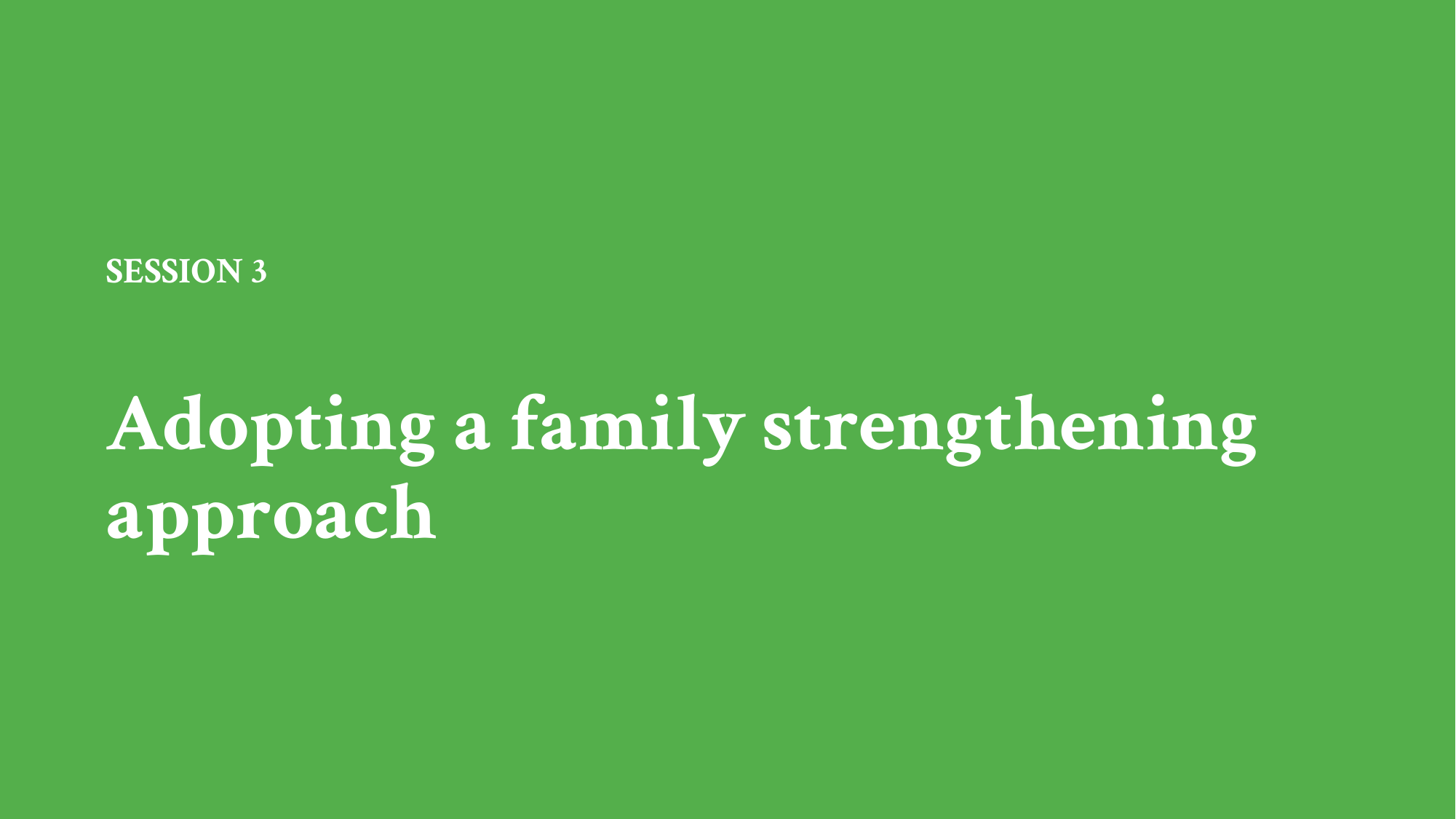

# SESSION 3 Adopting a family strengthening approach